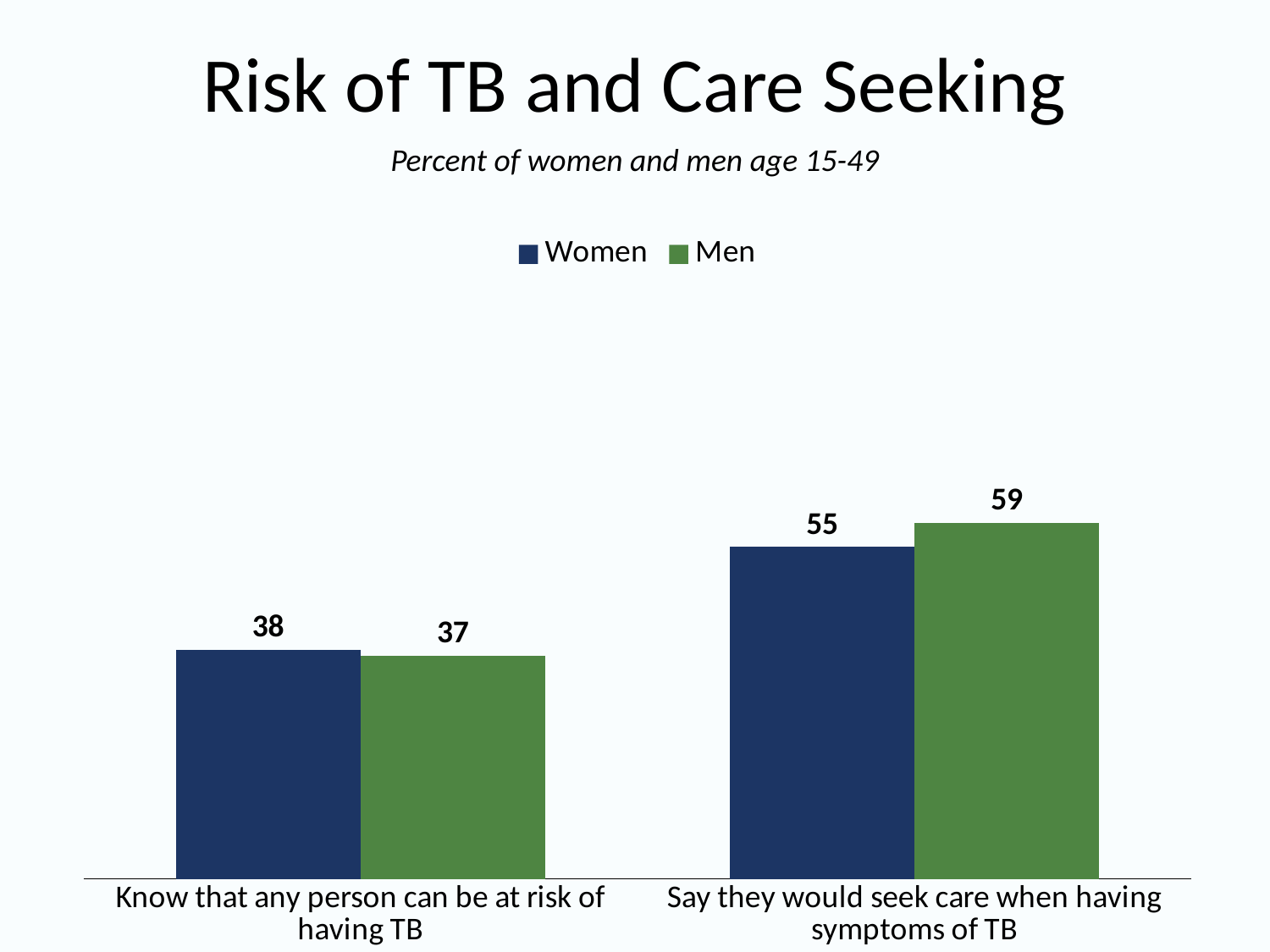

# Risk of TB and Care Seeking
Percent of women and men age 15-49

### Chart

| Category | Women | Men |
|---|---|---|
| Know that any person can be at risk of having TB | 38.0 | 37.0 |
| Say they would seek care when having symptoms of TB | 55.0 | 59.0 |